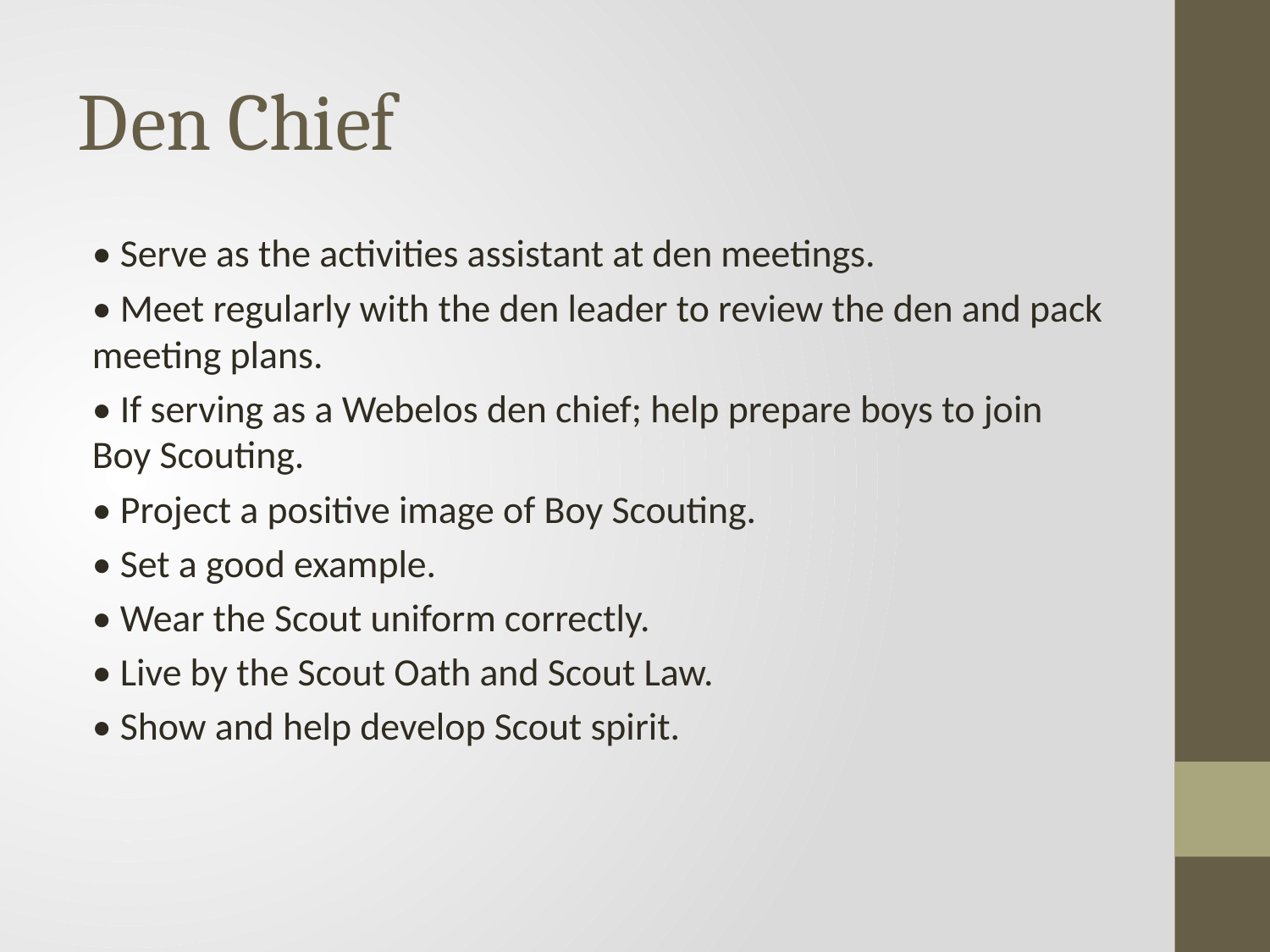

# Den Chief
• Serve as the activities assistant at den meetings.
• Meet regularly with the den leader to review the den and pack meeting plans.
• If serving as a Webelos den chief; help prepare boys to join Boy Scouting.
• Project a positive image of Boy Scouting.
• Set a good example.
• Wear the Scout uniform correctly.
• Live by the Scout Oath and Scout Law.
• Show and help develop Scout spirit.